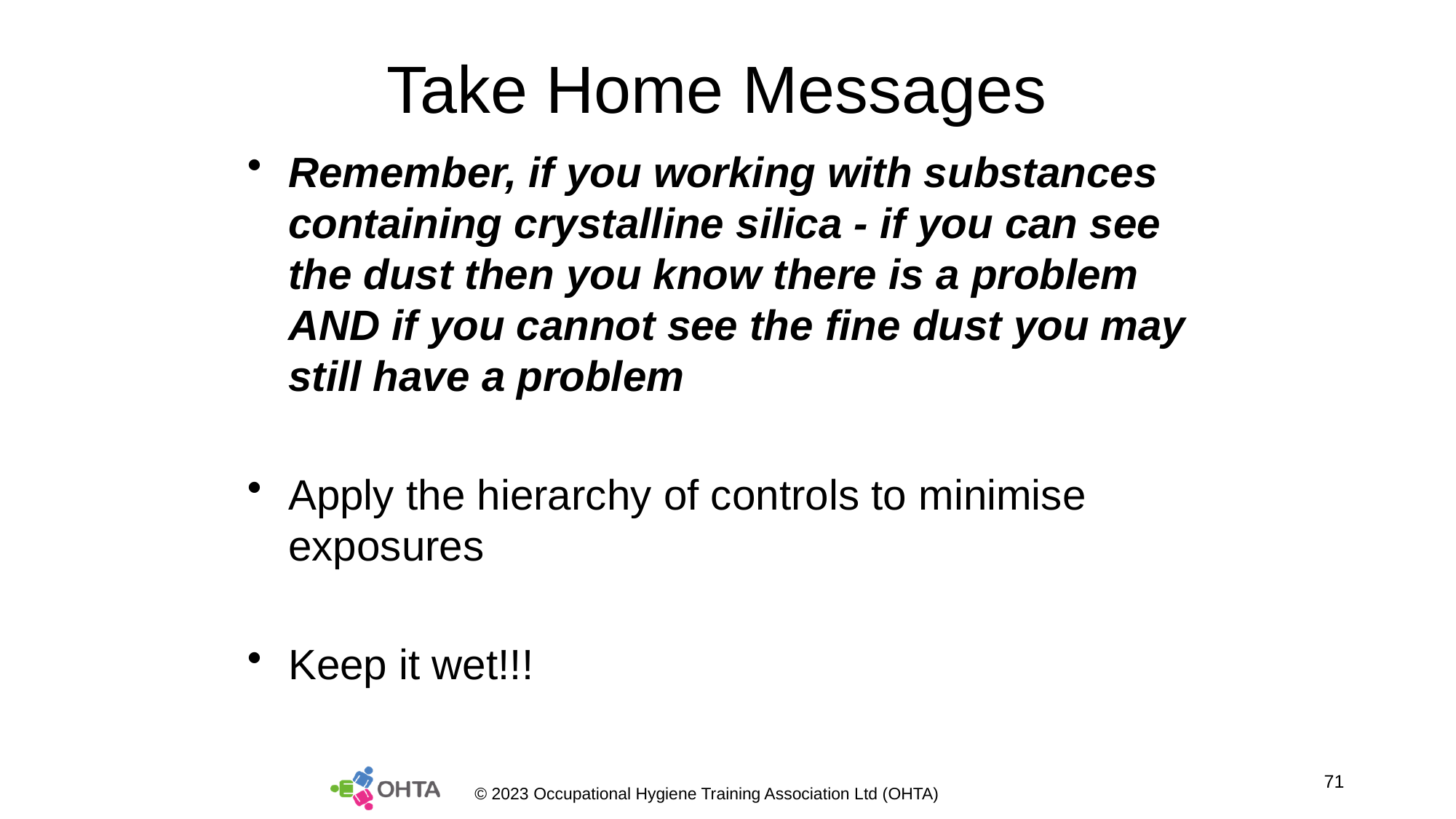

# Take Home Messages
Remember, if you working with substances containing crystalline silica - if you can see the dust then you know there is a problem AND if you cannot see the fine dust you may still have a problem

Apply the hierarchy of controls to minimise exposures

Keep it wet!!!

71